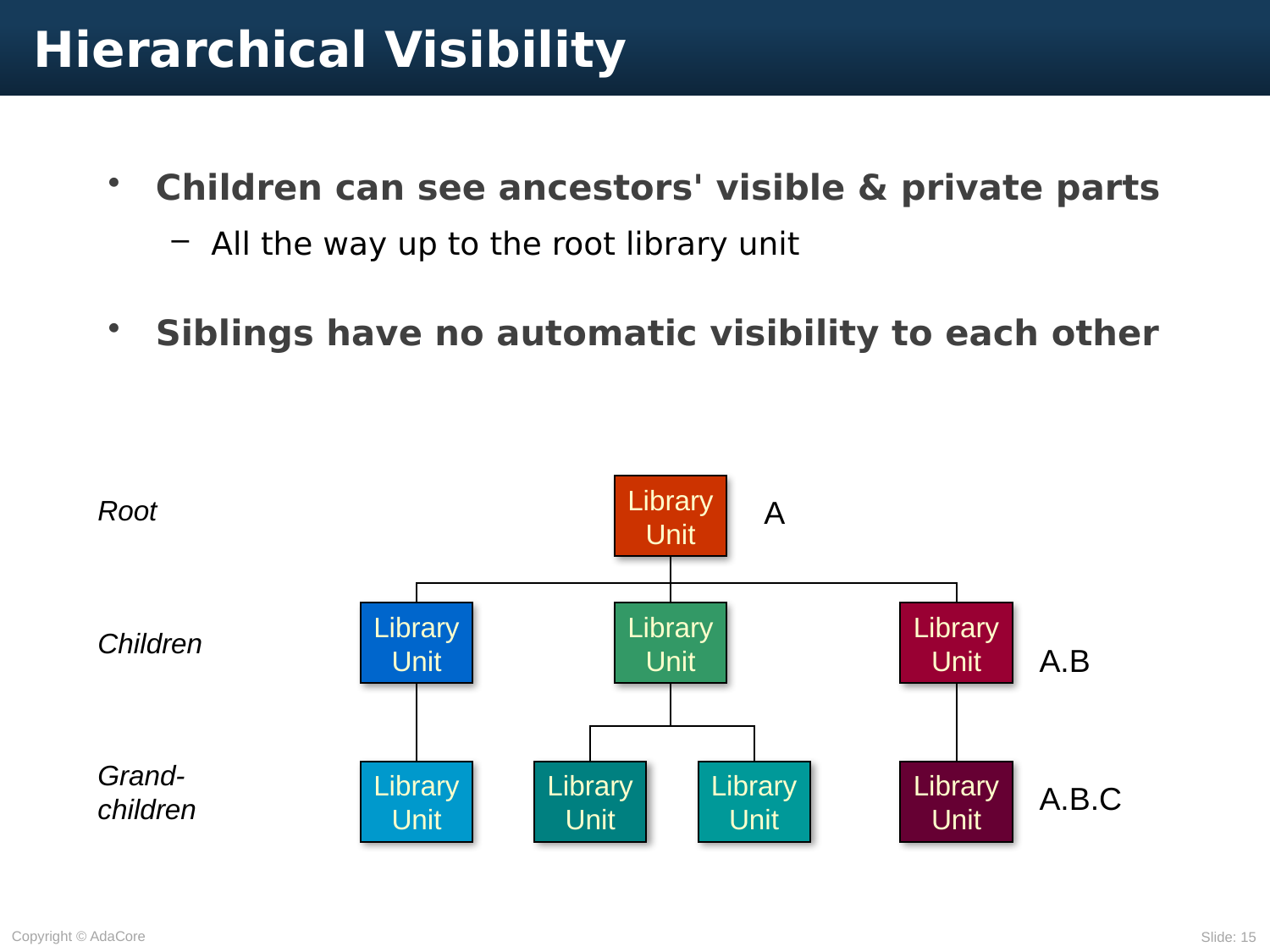

# Hierarchical Visibility
Children can see ancestors' visible & private parts
All the way up to the root library unit
Siblings have no automatic visibility to each other
Library
Unit
Root
A
Library
Unit
Library
Unit
Library
Unit
Children
A.B
Grand-
children
Library
Unit
Library
Unit
Library
Unit
Library
Unit
A.B.C